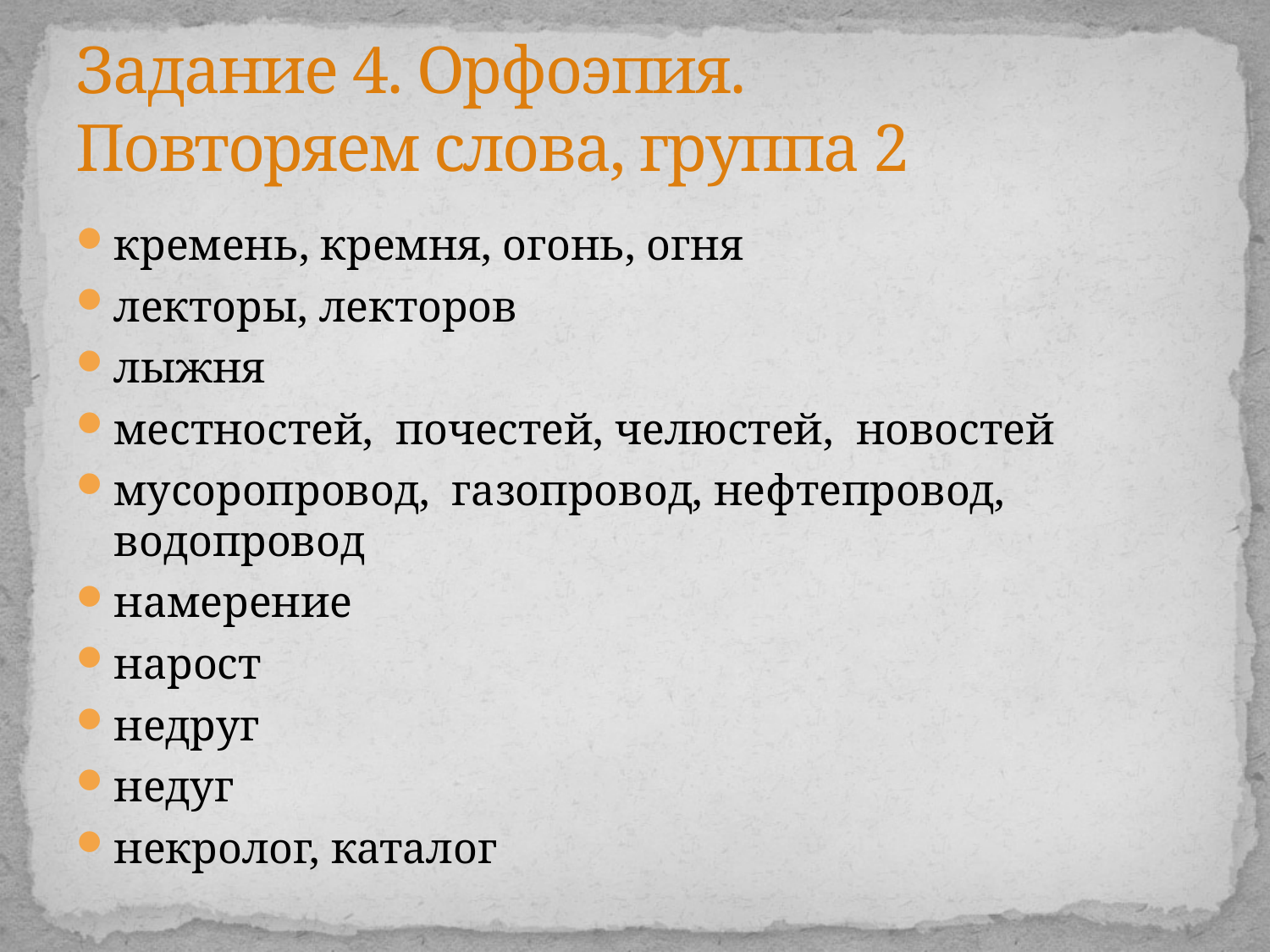

# Задание 4. Орфоэпия. Повторяем слова, группа 2
кремень, кремня, огонь, огня
лекторы, лекторов
лыжня
местностей,  почестей, челюстей,  новостей
мусоропровод,  газопровод, нефтепровод, водопровод
намерение
нарост
недруг
недуг
некролог, каталог